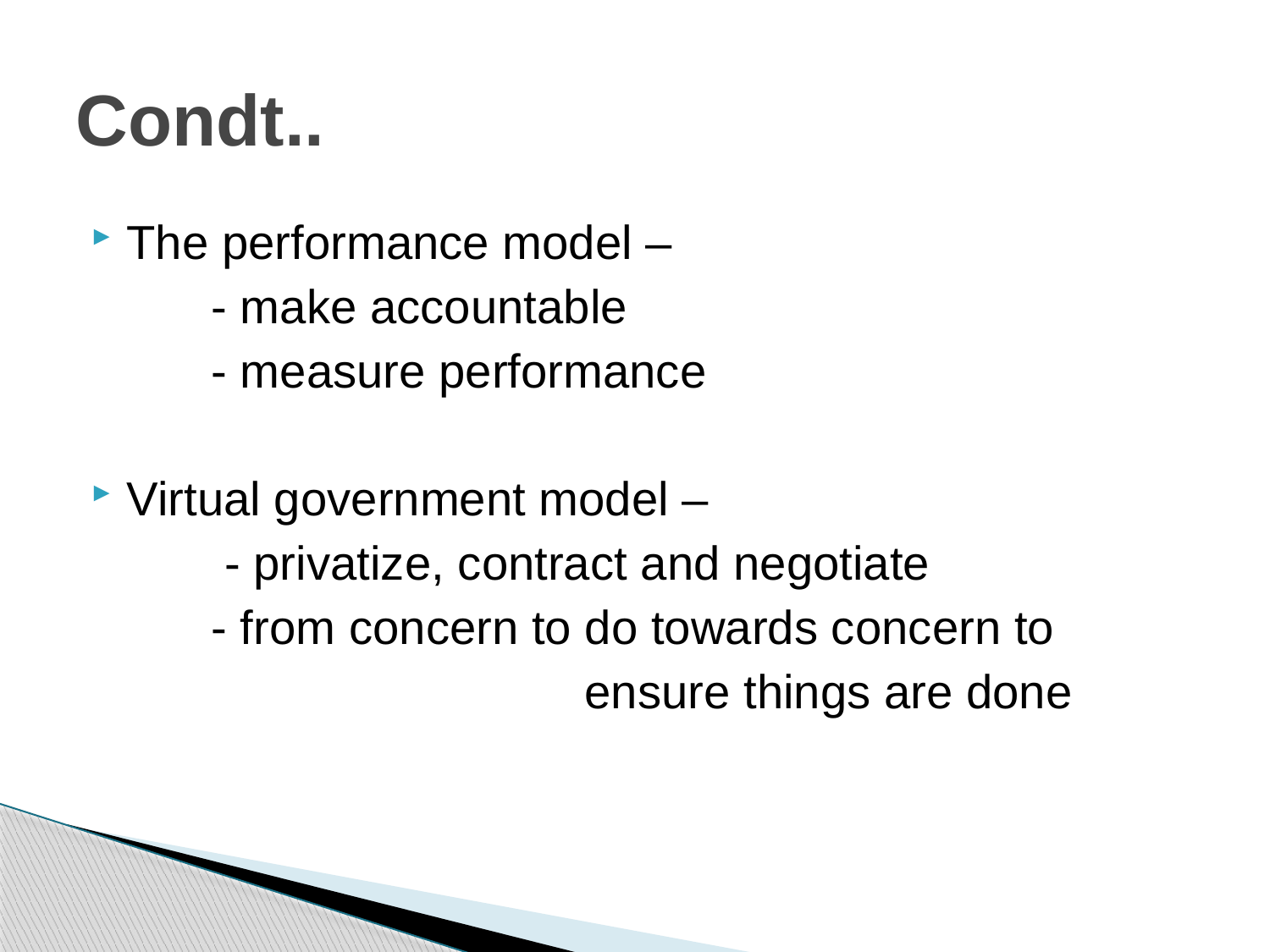

# Condt..
The performance model –
         - make accountable
         - measure performance

Virtual government model –
          - privatize, contract and negotiate
         - from concern to do towards concern to
                                     ensure things are done